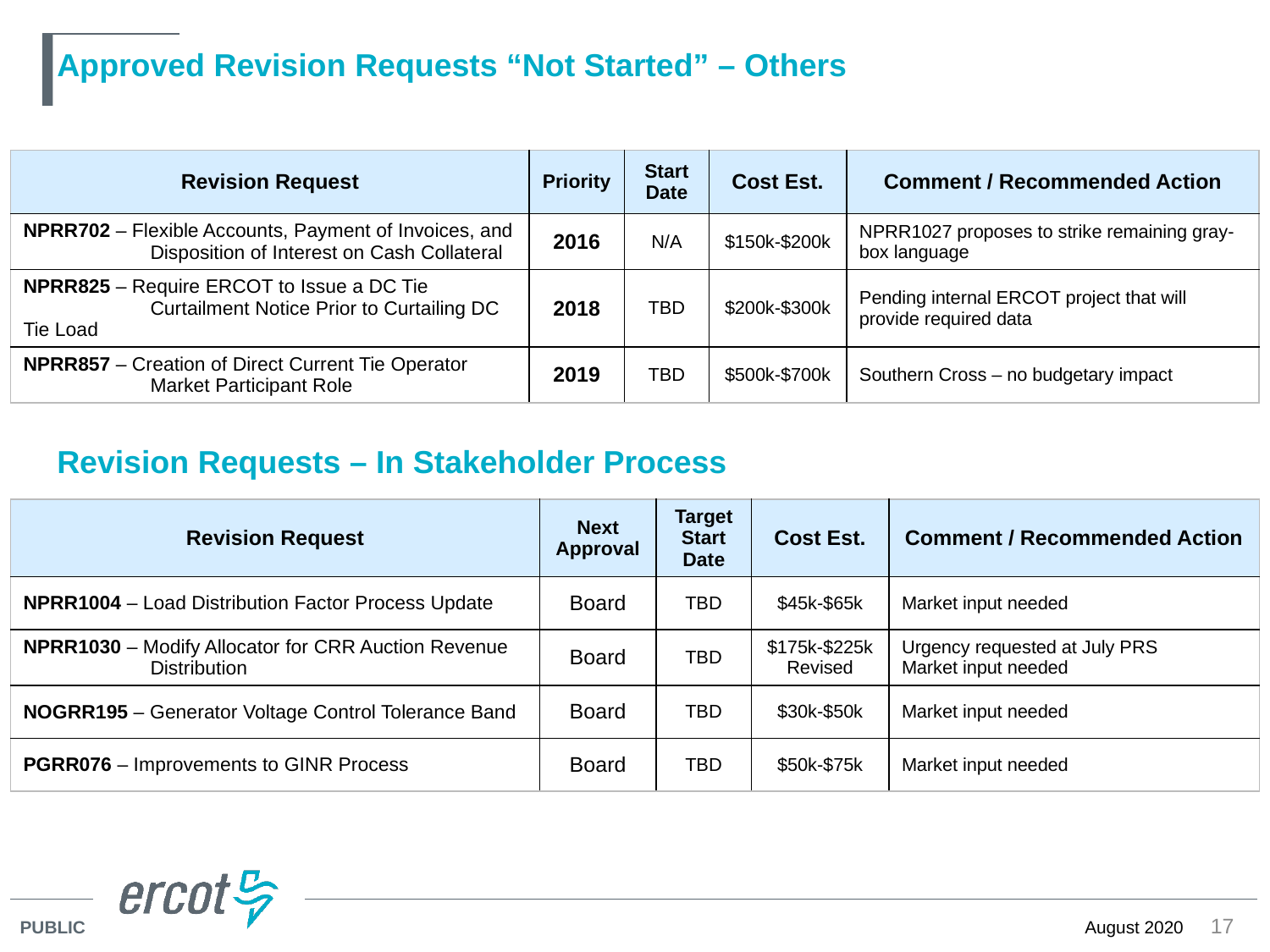

# Approved Revision Requests “Not Started” – Others
| Revision Request | Priority | Start Date | Cost Est. | Comment / Recommended Action |
| --- | --- | --- | --- | --- |
| NPRR702 – Flexible Accounts, Payment of Invoices, and Disposition of Interest on Cash Collateral | 2016 | N/A | $150k-$200k | NPRR1027 proposes to strike remaining gray-box language |
| NPRR825 – Require ERCOT to Issue a DC Tie Curtailment Notice Prior to Curtailing DC Tie Load | 2018 | TBD | $200k-$300k | Pending internal ERCOT project that will provide required data |
| NPRR857 – Creation of Direct Current Tie Operator Market Participant Role | 2019 | TBD | $500k-$700k | Southern Cross – no budgetary impact |
Revision Requests – In Stakeholder Process
| Revision Request | Next Approval | Target Start Date | Cost Est. | Comment / Recommended Action |
| --- | --- | --- | --- | --- |
| NPRR1004 – Load Distribution Factor Process Update | Board | TBD | $45k-$65k | Market input needed |
| NPRR1030 – Modify Allocator for CRR Auction Revenue Distribution | Board | TBD | $175k-$225k Revised | Urgency requested at July PRS Market input needed |
| NOGRR195 – Generator Voltage Control Tolerance Band | Board | TBD | $30k-$50k | Market input needed |
| PGRR076 – Improvements to GINR Process | Board | TBD | $50k-$75k | Market input needed |
17